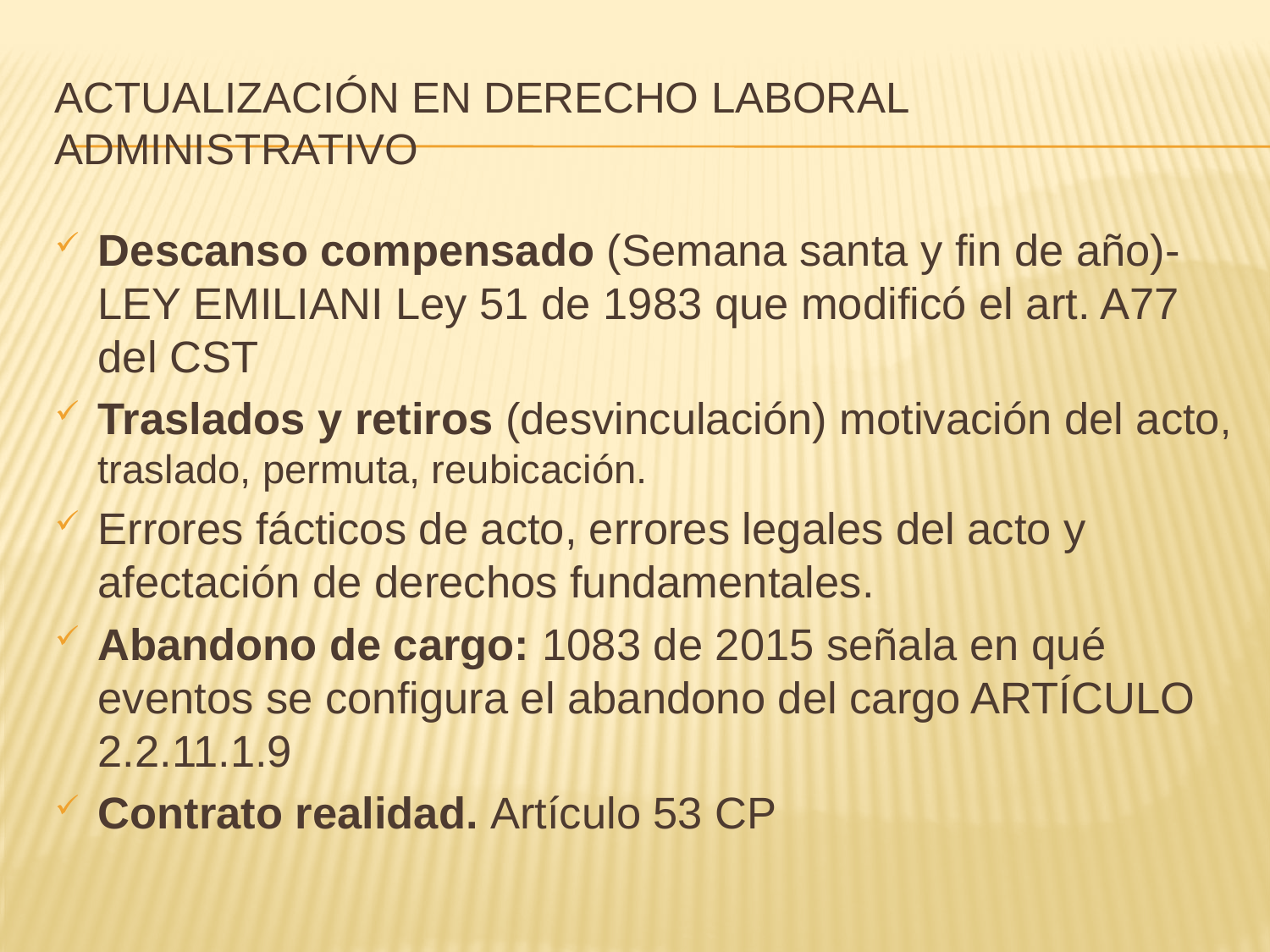

# Actualización en derecho laboral administrativo
Descanso compensado (Semana santa y fin de año)-LEY EMILIANI Ley 51 de 1983 que modificó el art. A77 del CST
Traslados y retiros (desvinculación) motivación del acto, traslado, permuta, reubicación.
Errores fácticos de acto, errores legales del acto y afectación de derechos fundamentales.
Abandono de cargo: 1083 de 2015 señala en qué eventos se configura el abandono del cargo ARTÍCULO 2.2.11.1.9
Contrato realidad. Artículo 53 CP